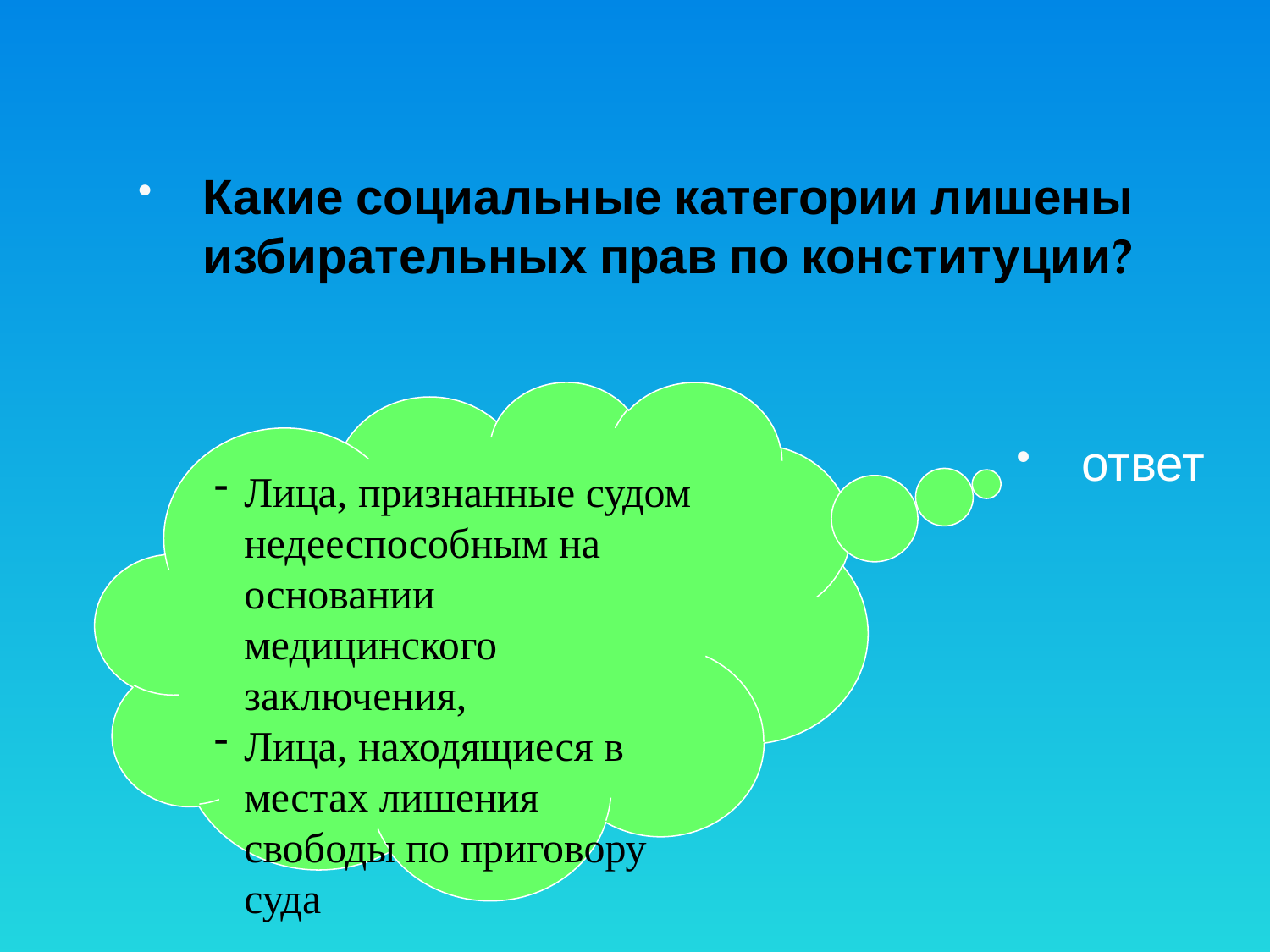

Какие социальные категории лишены избирательных прав по конституции?

ответ
Лица, признанные судом недееспособным на основании медицинского заключения,
Лица, находящиеся в местах лишения свободы по приговору суда